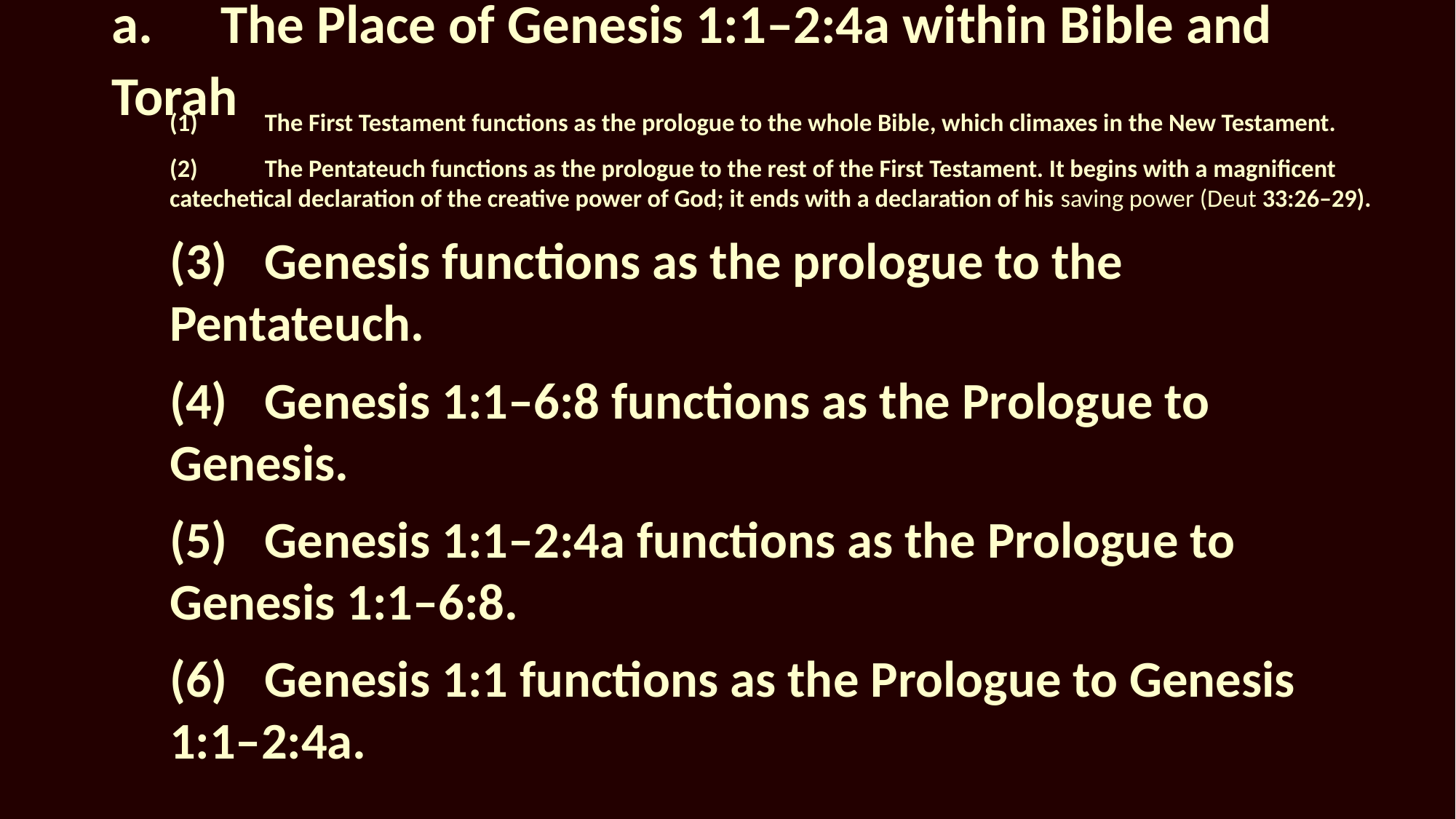

# a.	The Place of Genesis 1:1–2:4a within Bible and Torah
	(1)	The First Testament functions as the prologue to the whole Bible, which climaxes in the New Testament.
	(2)	The Pentateuch functions as the prologue to the rest of the First Testament. It begins with a magnificent catechetical declaration of the creative power of God; it ends with a declaration of his saving power (Deut 33:26–29).
	(3)	Genesis functions as the prologue to the Pentateuch.
	(4)	Genesis 1:1–6:8 functions as the Prologue to Genesis.
	(5)	Genesis 1:1–2:4a functions as the Prologue to Genesis 1:1–6:8.
	(6)	Genesis 1:1 functions as the Prologue to Genesis 1:1–2:4a.